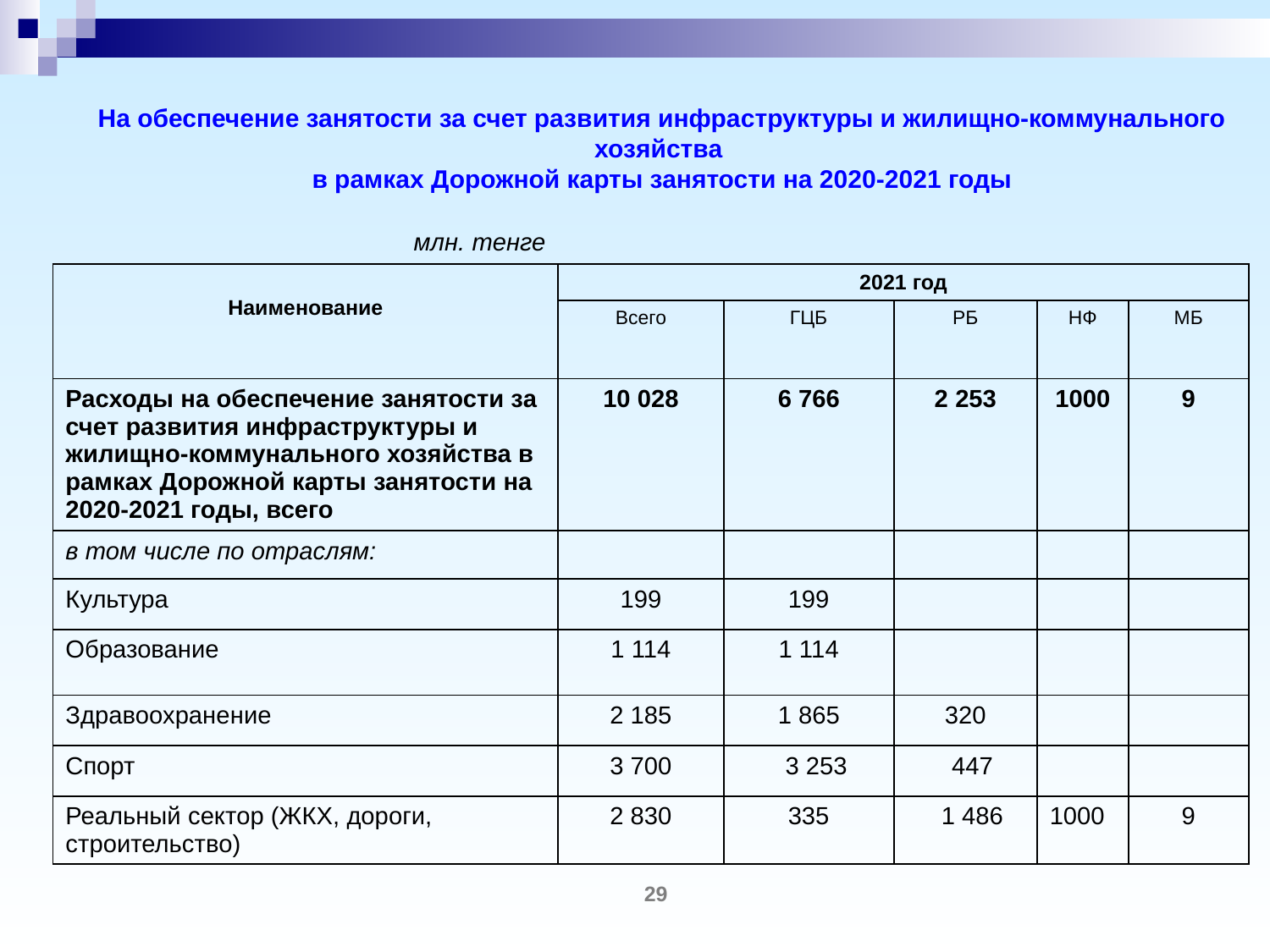

# На обеспечение занятости за счет развития инфраструктуры и жилищно-коммунального хозяйства в рамках Дорожной карты занятости на 2020-2021 годы
| млн. тенге |  |  |  |  |  |  |  |  |  |
| --- | --- | --- | --- | --- | --- | --- | --- | --- | --- |
| Наименование | 2021 год |  |  |  |  |  |  |  |  |
|  | Всего |  |  | ГЦБ |  | РБ |  | НФ | МБ |
| Расходы на обеспечение занятости за счет развития инфраструктуры и жилищно-коммунального хозяйства в рамках Дорожной карты занятости на 2020-2021 годы, всего | 10 028 |  |  | 6 766 |  | 2 253 |  | 1000 | 9 |
| в том числе по отраслям: |  |  |  |  |  |  |  |  |  |
| Культура | 199 |  |  | 199 |  |  |  |  |  |
| Образование | 1 114 |  |  | 1 114 |  |  |  |  |  |
| Здравоохранение | 2 185 |  |  | 1 865 |  | 320 |  |  |  |
| Спорт | 3 700 |  |  | 3 253 |  | 447 |  |  |  |
| Реальный сектор (ЖКХ, дороги, строительство) | 2 830 |  |  | 335 |  | 1 486 |  | 1000 | 9 |
29